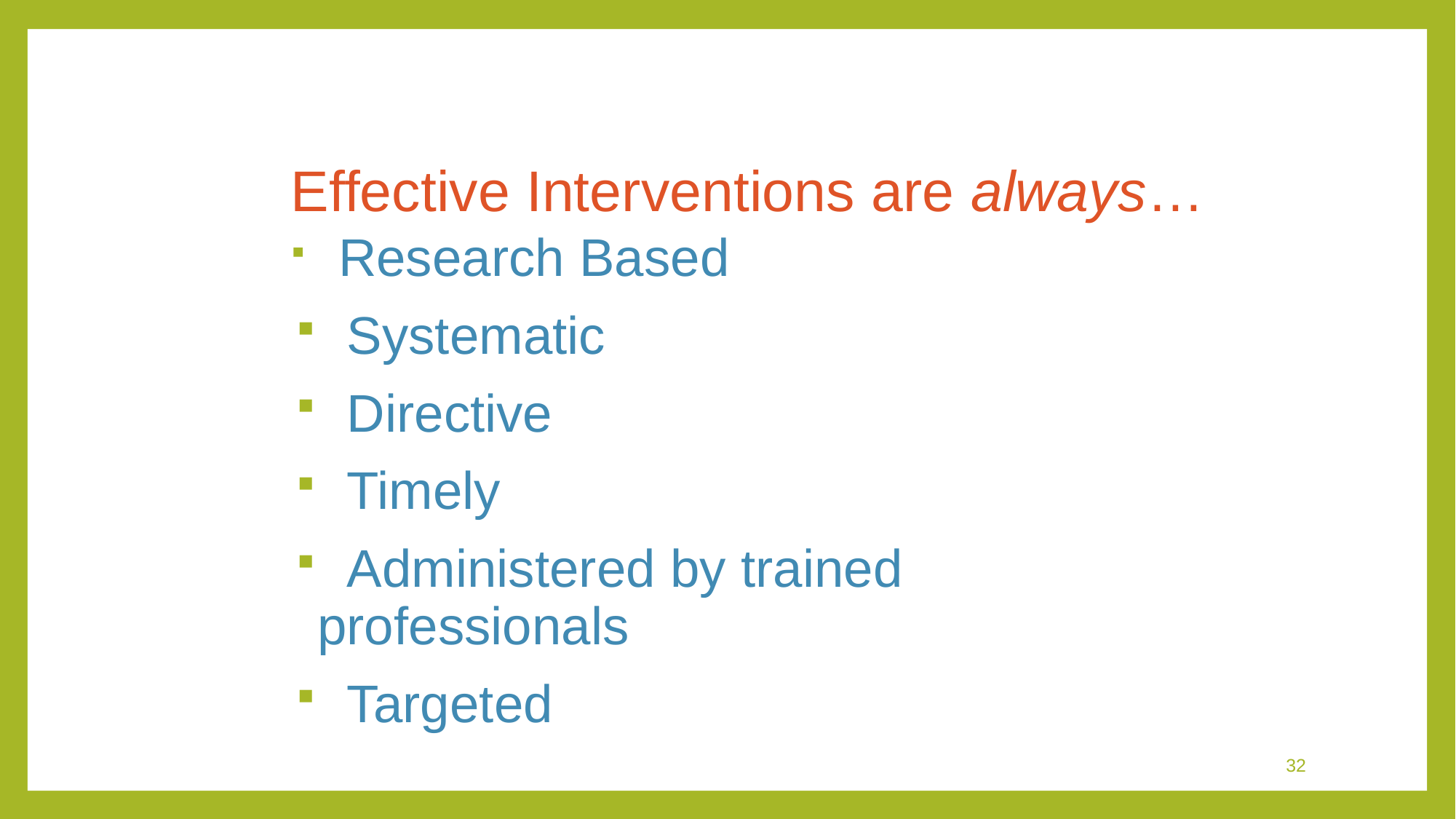

# Effective Interventions are always…
   Research Based
  Systematic
  Directive
  Timely
  Administered by trained professionals
  Targeted
32